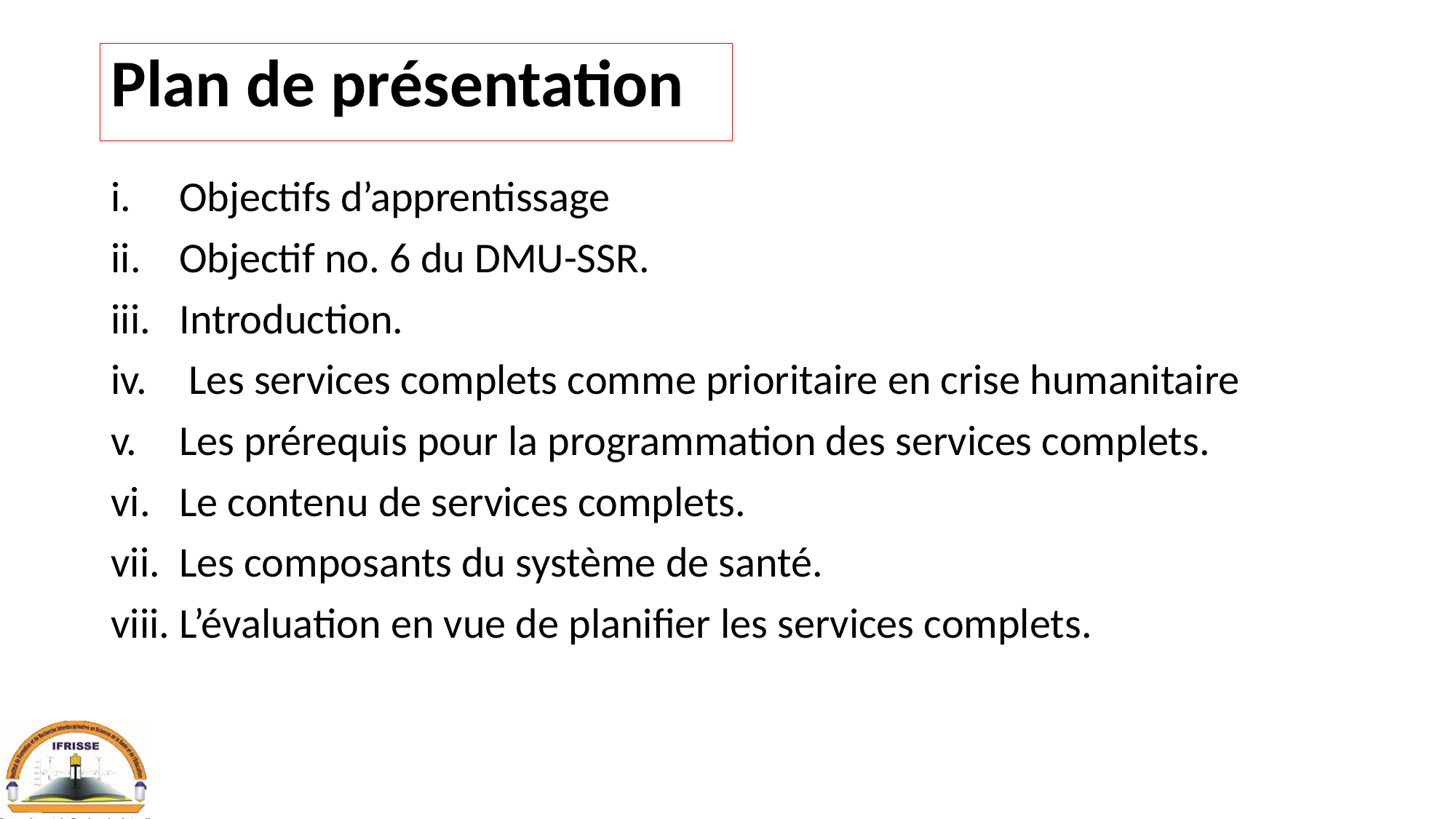

# Plan de présentation
Objectifs d’apprentissage
Objectif no. 6 du DMU-SSR.
Introduction.
 Les services complets comme prioritaire en crise humanitaire
Les prérequis pour la programmation des services complets.
Le contenu de services complets.
Les composants du système de santé.
L’évaluation en vue de planifier les services complets.